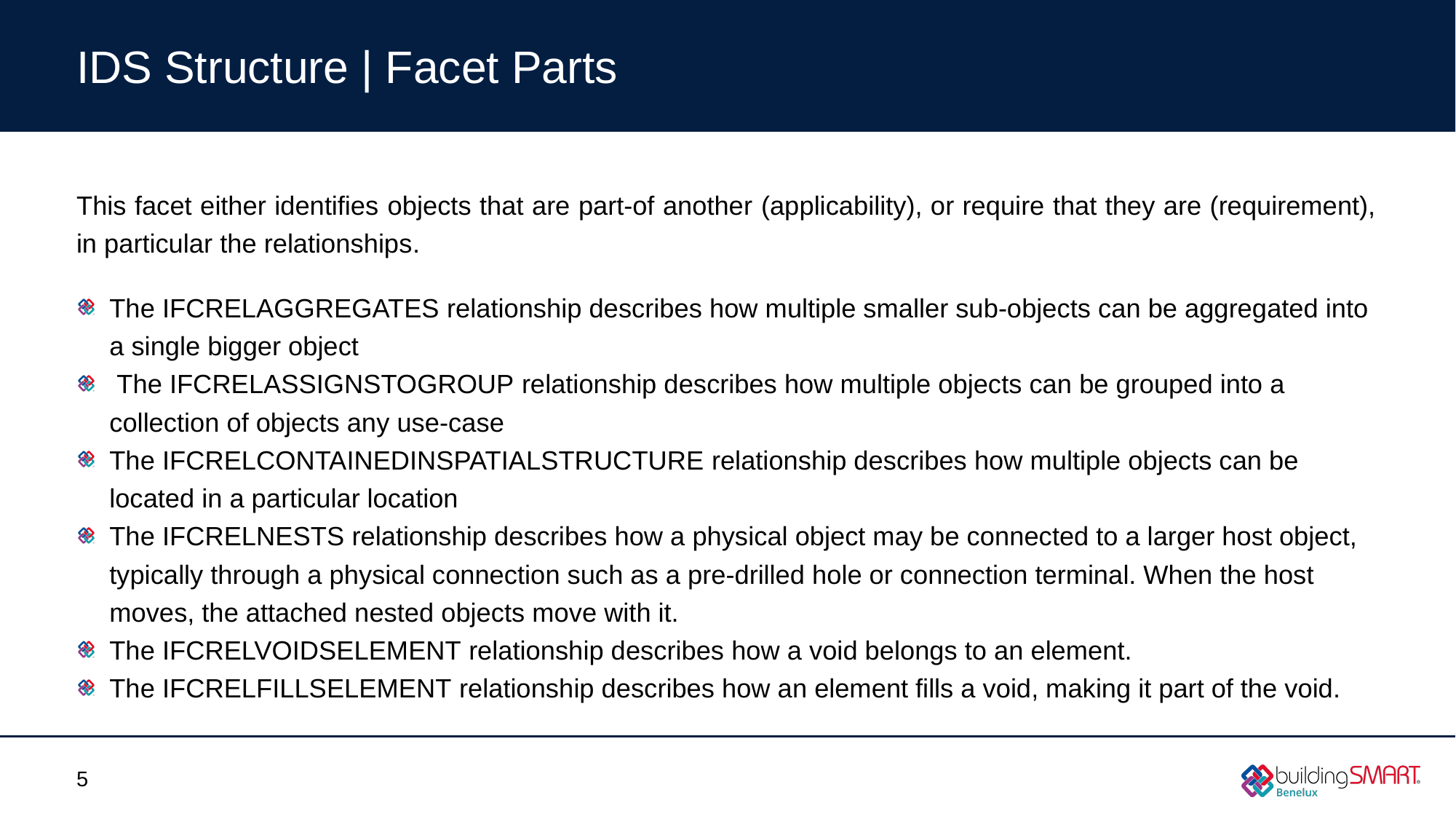

# IDS Structure | Facet Parts
This facet either identifies objects that are part-of another (applicability), or require that they are (requirement), in particular the relationships.
The IFCRELAGGREGATES relationship describes how multiple smaller sub-objects can be aggregated into a single bigger object
 The IFCRELASSIGNSTOGROUP relationship describes how multiple objects can be grouped into a collection of objects any use-case
The IFCRELCONTAINEDINSPATIALSTRUCTURE relationship describes how multiple objects can be located in a particular location
The IFCRELNESTS relationship describes how a physical object may be connected to a larger host object, typically through a physical connection such as a pre-drilled hole or connection terminal. When the host moves, the attached nested objects move with it.
The IFCRELVOIDSELEMENT relationship describes how a void belongs to an element.
The IFCRELFILLSELEMENT relationship describes how an element fills a void, making it part of the void.
5